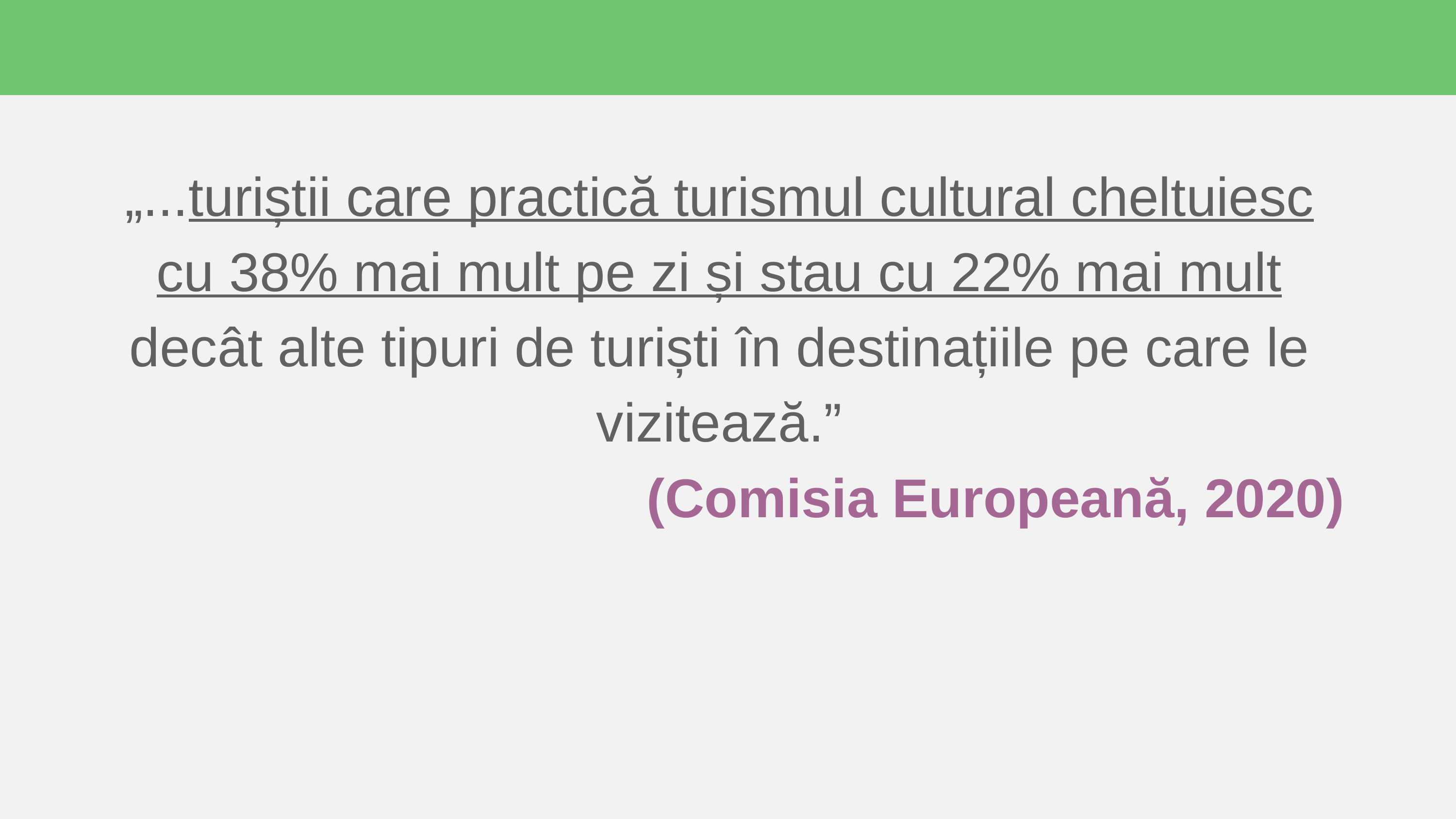

„...turiștii care practică turismul cultural cheltuiesc cu 38% mai mult pe zi și stau cu 22% mai mult decât alte tipuri de turiști în destinațiile pe care le vizitează.”
(Comisia Europeană, 2020)